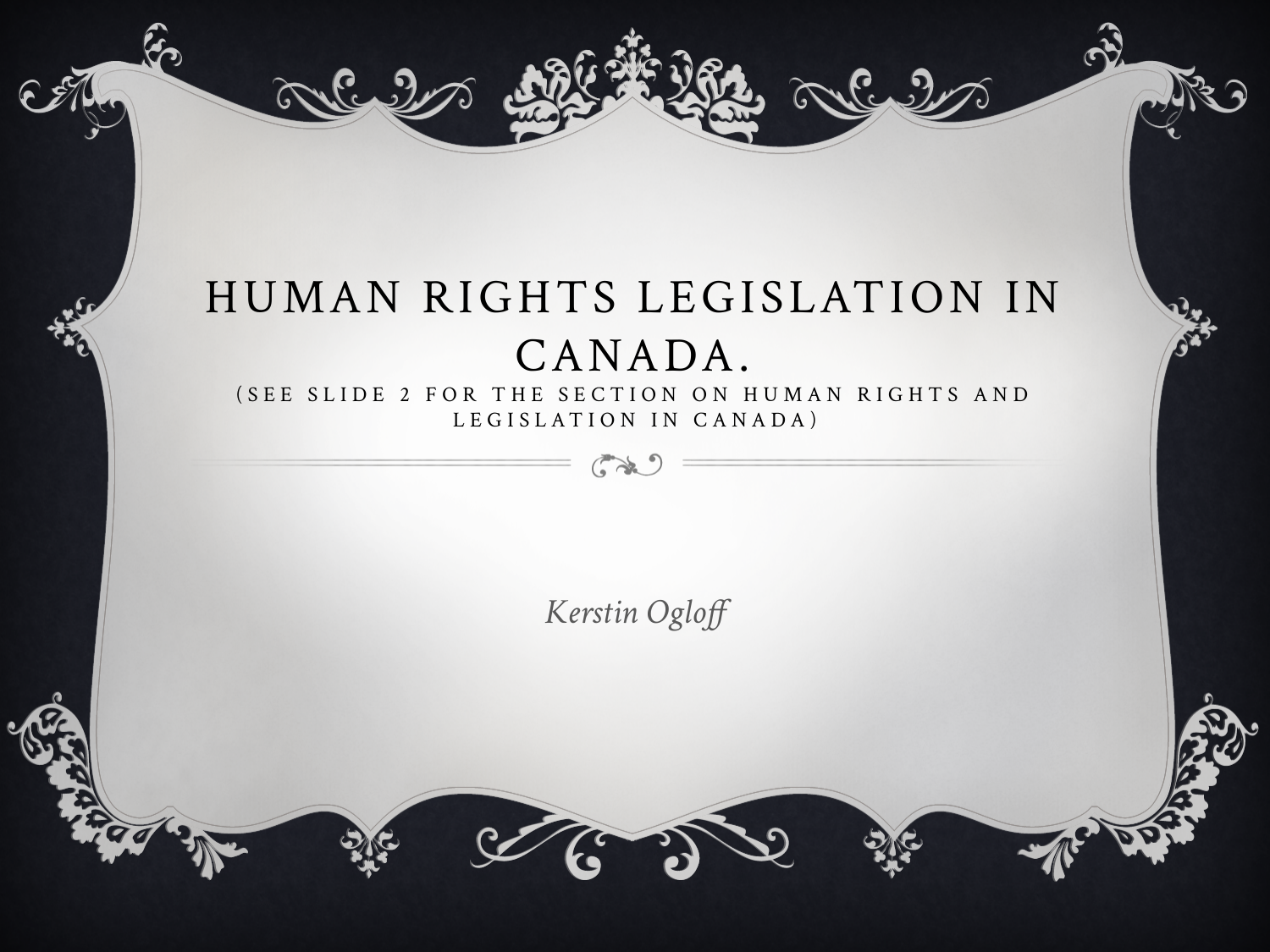

# Human Rights Legislation In Canada. (See Slide 2 for the section on human rights and legislation in Canada)
Kerstin Ogloff